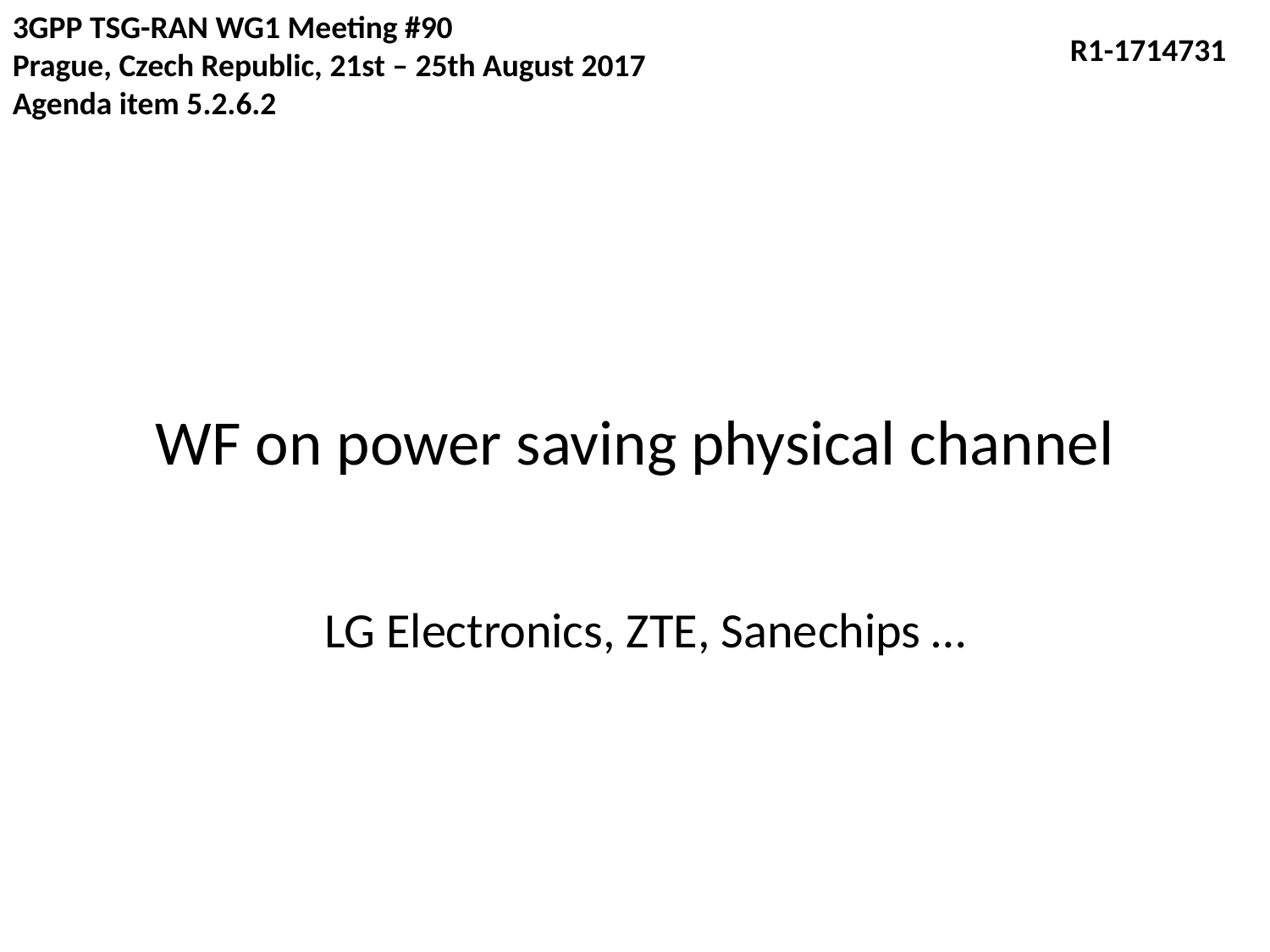

3GPP TSG-RAN WG1 Meeting #90
Prague, Czech Republic, 21st – 25th August 2017
Agenda item 5.2.6.2
R1-1714731
# WF on power saving physical channel
LG Electronics, ZTE, Sanechips …